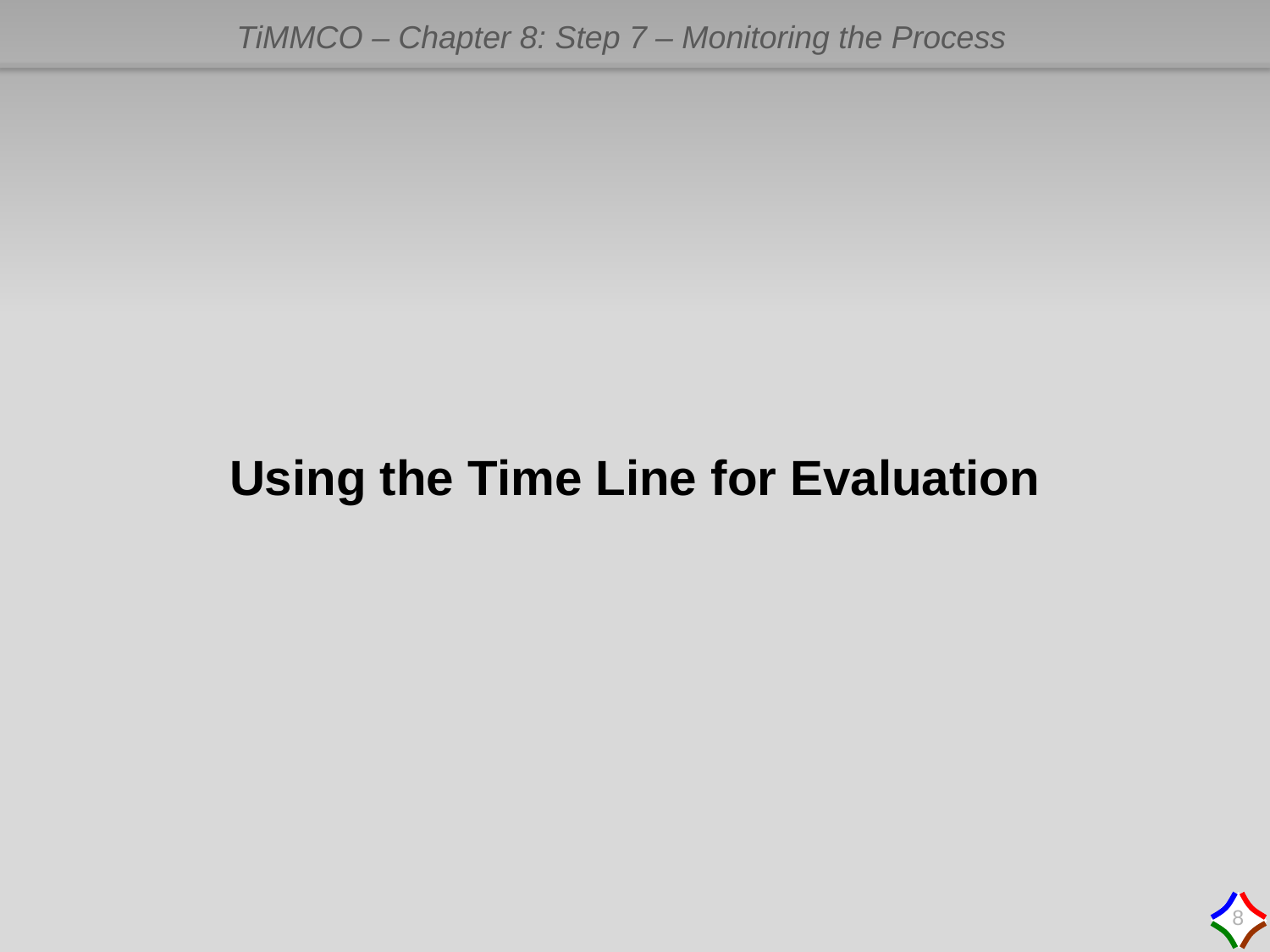

Using the Time Line for Evaluation
8